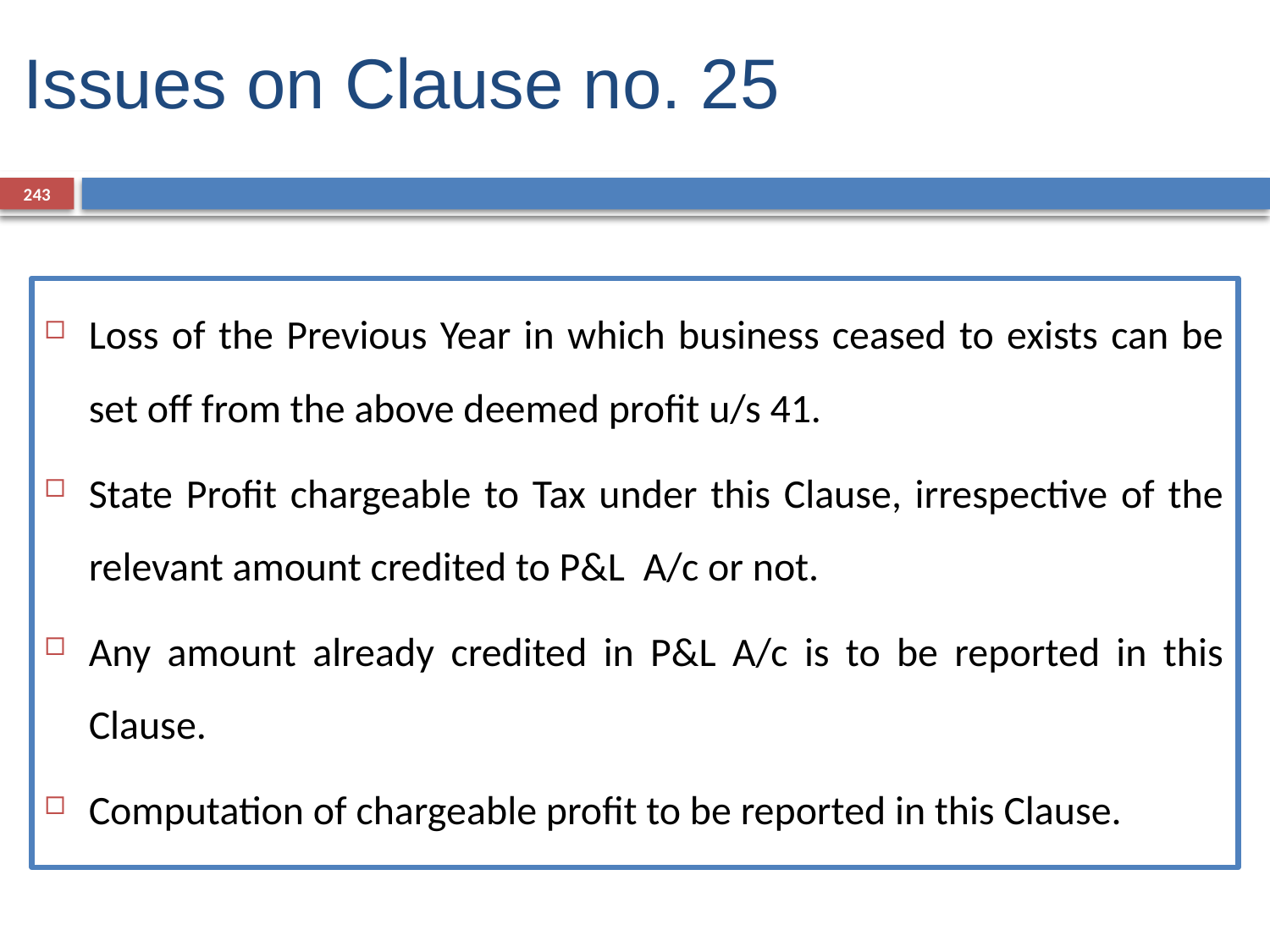

Issues on Clause no. 25
243
Loss of the Previous Year in which business ceased to exists can be set off from the above deemed profit u/s 41.
State Profit chargeable to Tax under this Clause, irrespective of the relevant amount credited to P&L  A/c or not.
Any amount already credited in P&L A/c is to be reported in this Clause.
Computation of chargeable profit to be reported in this Clause.